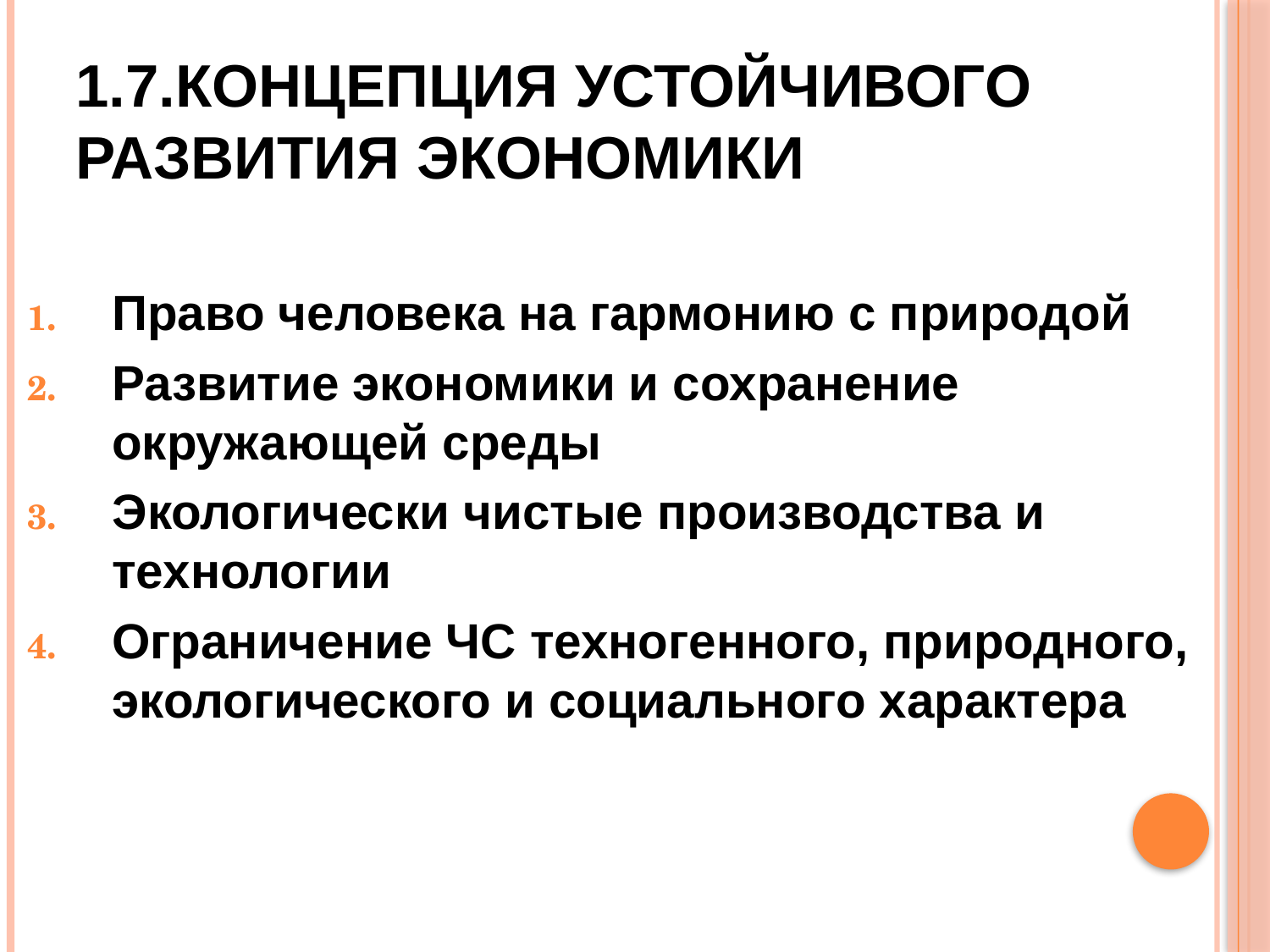

# 1.7.Концепция устойчивого развития экономики
Право человека на гармонию с природой
Развитие экономики и сохранение окружающей среды
Экологически чистые производства и технологии
Ограничение ЧС техногенного, природного, экологического и социального характера